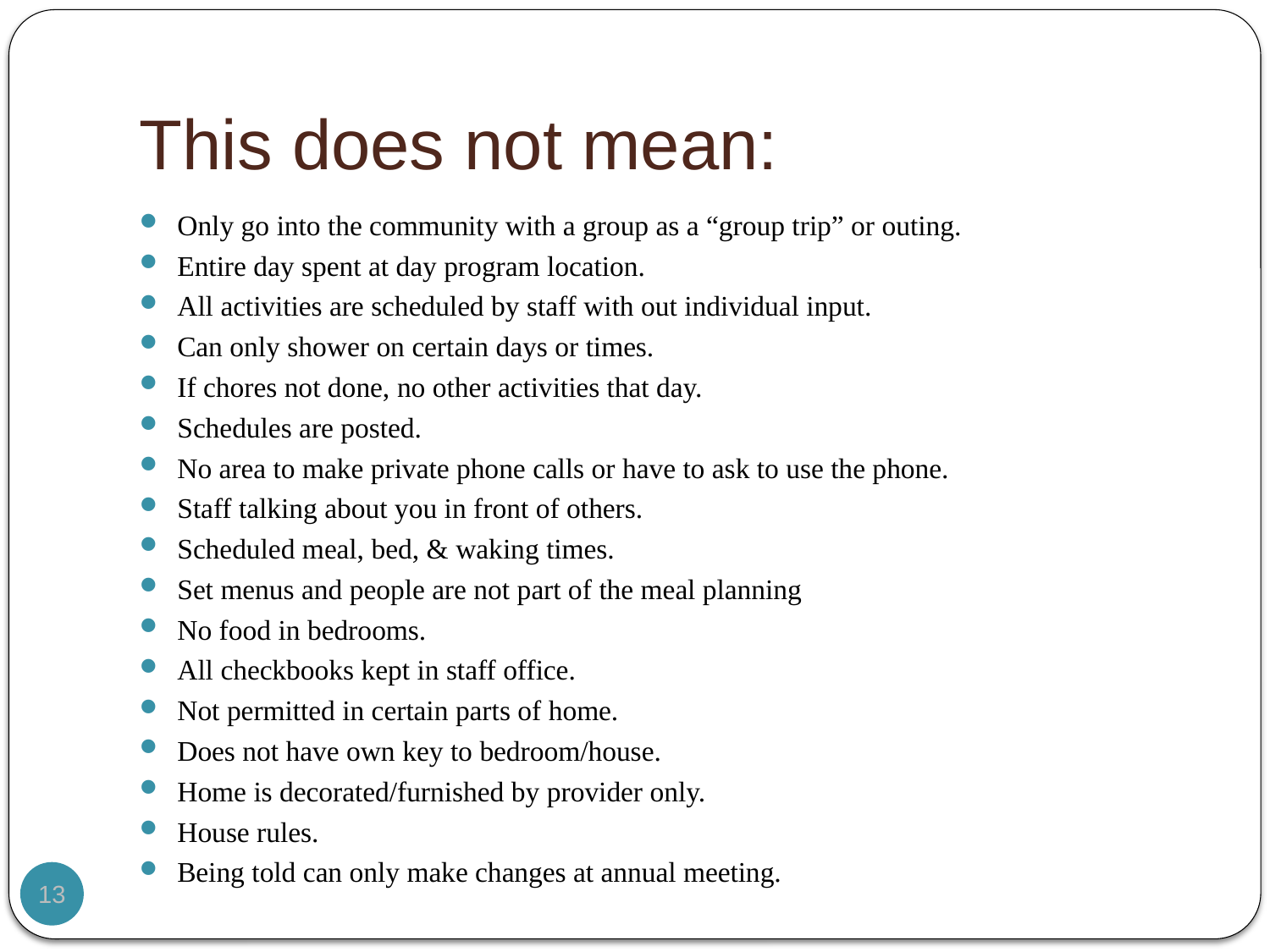

# This does not mean:
Only go into the community with a group as a “group trip” or outing.
Entire day spent at day program location.
All activities are scheduled by staff with out individual input.
Can only shower on certain days or times.
If chores not done, no other activities that day.
Schedules are posted.
No area to make private phone calls or have to ask to use the phone.
Staff talking about you in front of others.
Scheduled meal, bed, & waking times.
Set menus and people are not part of the meal planning
No food in bedrooms.
All checkbooks kept in staff office.
Not permitted in certain parts of home.
Does not have own key to bedroom/house.
Home is decorated/furnished by provider only.
House rules.
Being told can only make changes at annual meeting.

13